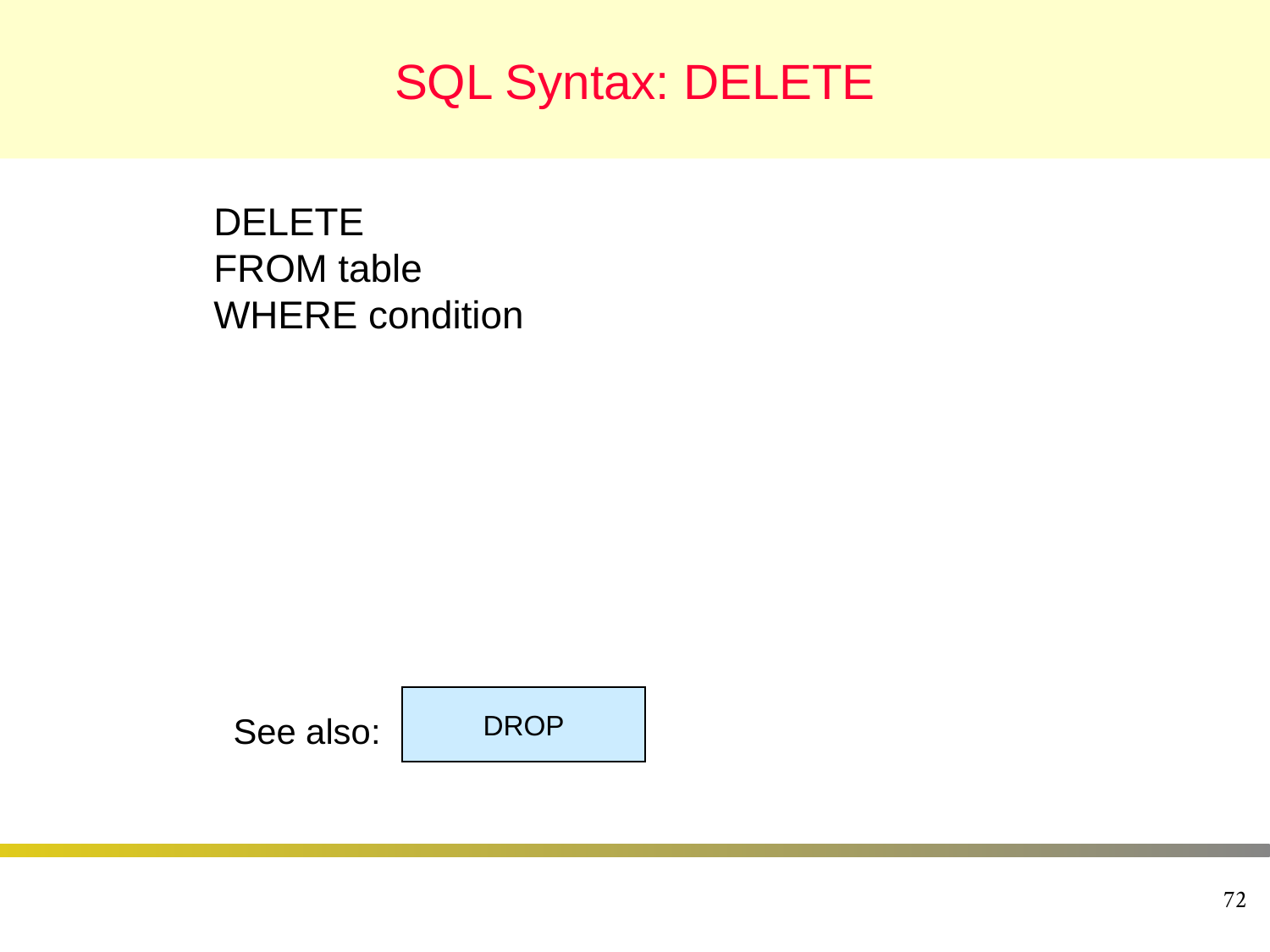

# SQL Syntax: DELETE
DELETE
FROM table
WHERE condition
DROP
See also:
72